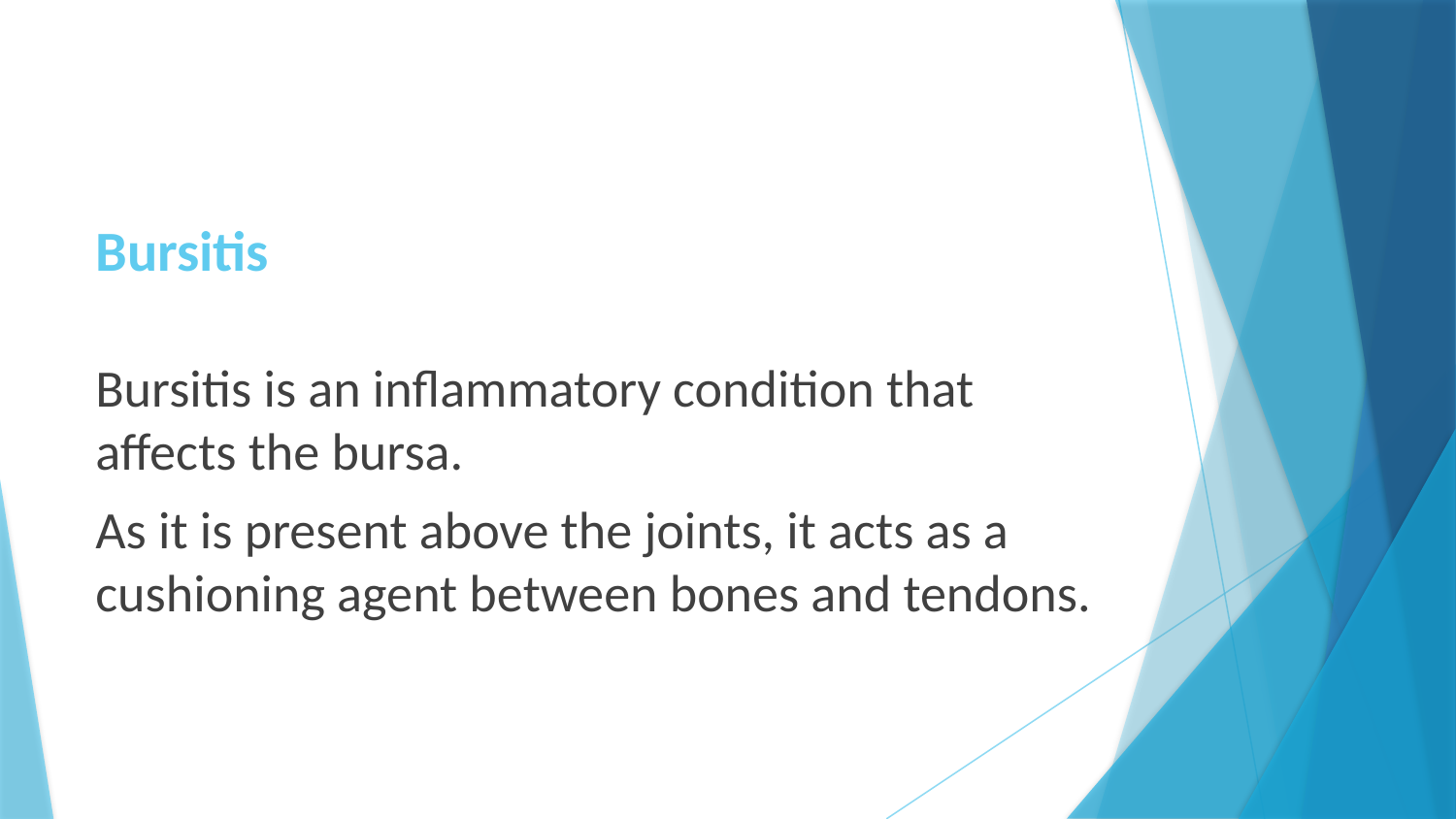

# Bursitis
Bursitis is an inflammatory condition that affects the bursa.
As it is present above the joints, it acts as a cushioning agent between bones and tendons.